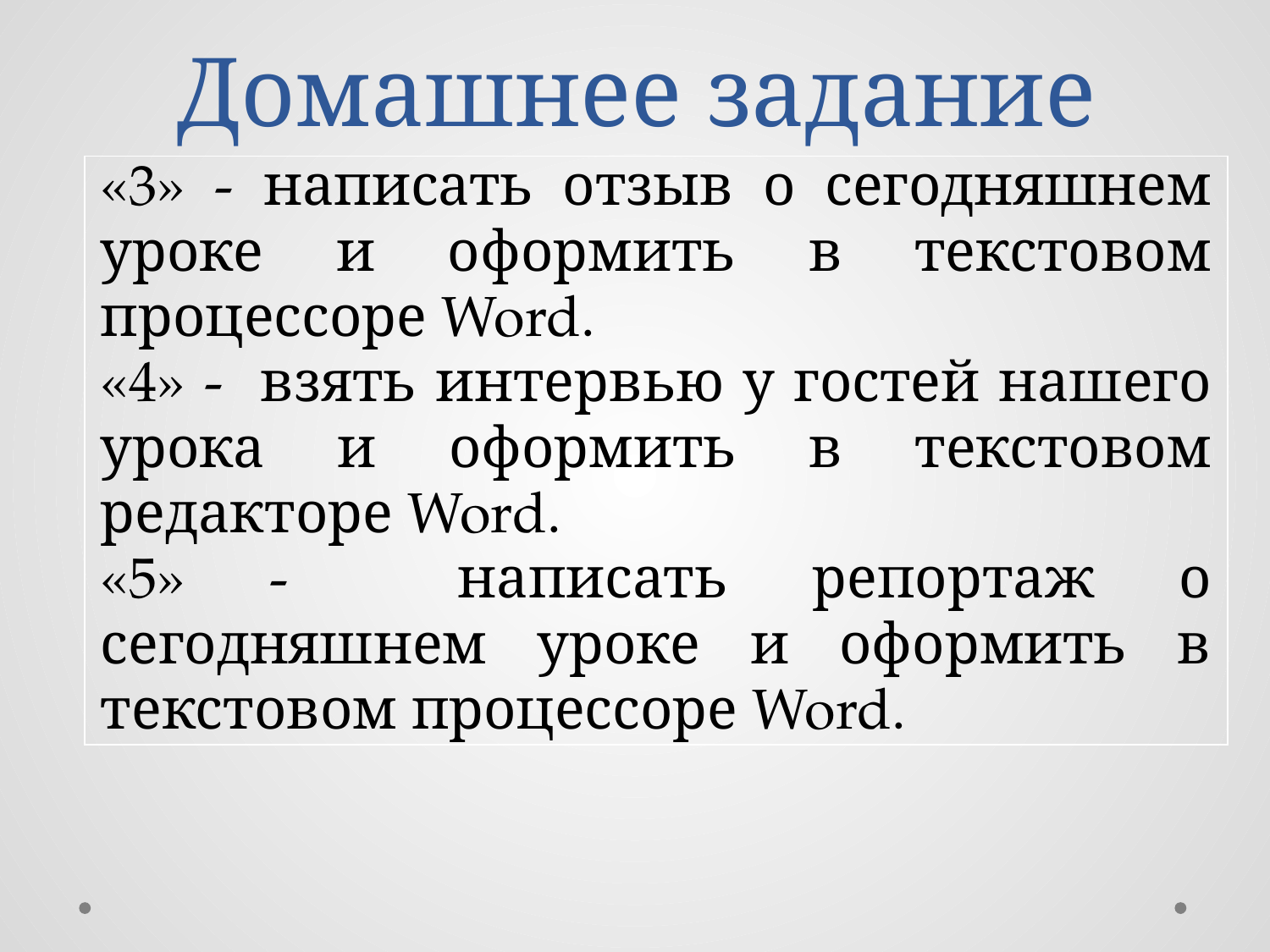

# Домашнее задание
| «3» - написать отзыв о сегодняшнем уроке и оформить в текстовом процессоре Word. «4» - взять интервью у гостей нашего урока и оформить в текстовом редакторе Word. «5» - написать репортаж о сегодняшнем уроке и оформить в текстовом процессоре Word. |
| --- |